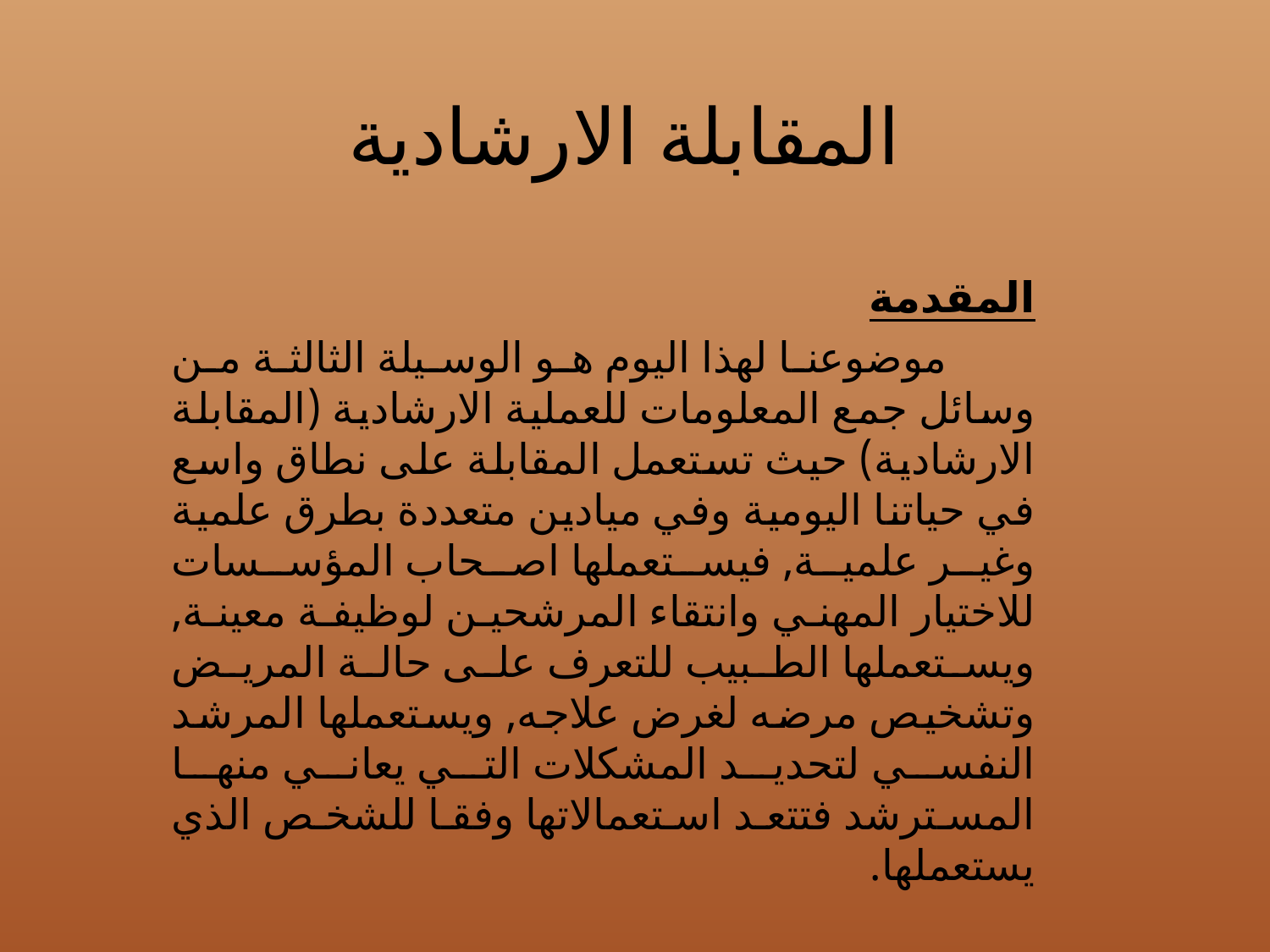

# المقابلة الارشادية
المقدمة
        موضوعنا لهذا اليوم هو الوسيلة الثالثة من وسائل جمع المعلومات للعملية الارشادية (المقابلة الارشادية) حيث تستعمل المقابلة على نطاق واسع في حياتنا اليومية وفي ميادين متعددة بطرق علمية وغير علمية, فيستعملها اصحاب المؤسسات للاختيار المهني وانتقاء المرشحين لوظيفة معينة, ويستعملها الطبيب للتعرف على حالة المريض وتشخيص مرضه لغرض علاجه, ويستعملها المرشد النفسي لتحديد المشكلات التي يعاني منها المسترشد فتتعد استعمالاتها وفقا للشخص الذي يستعملها.